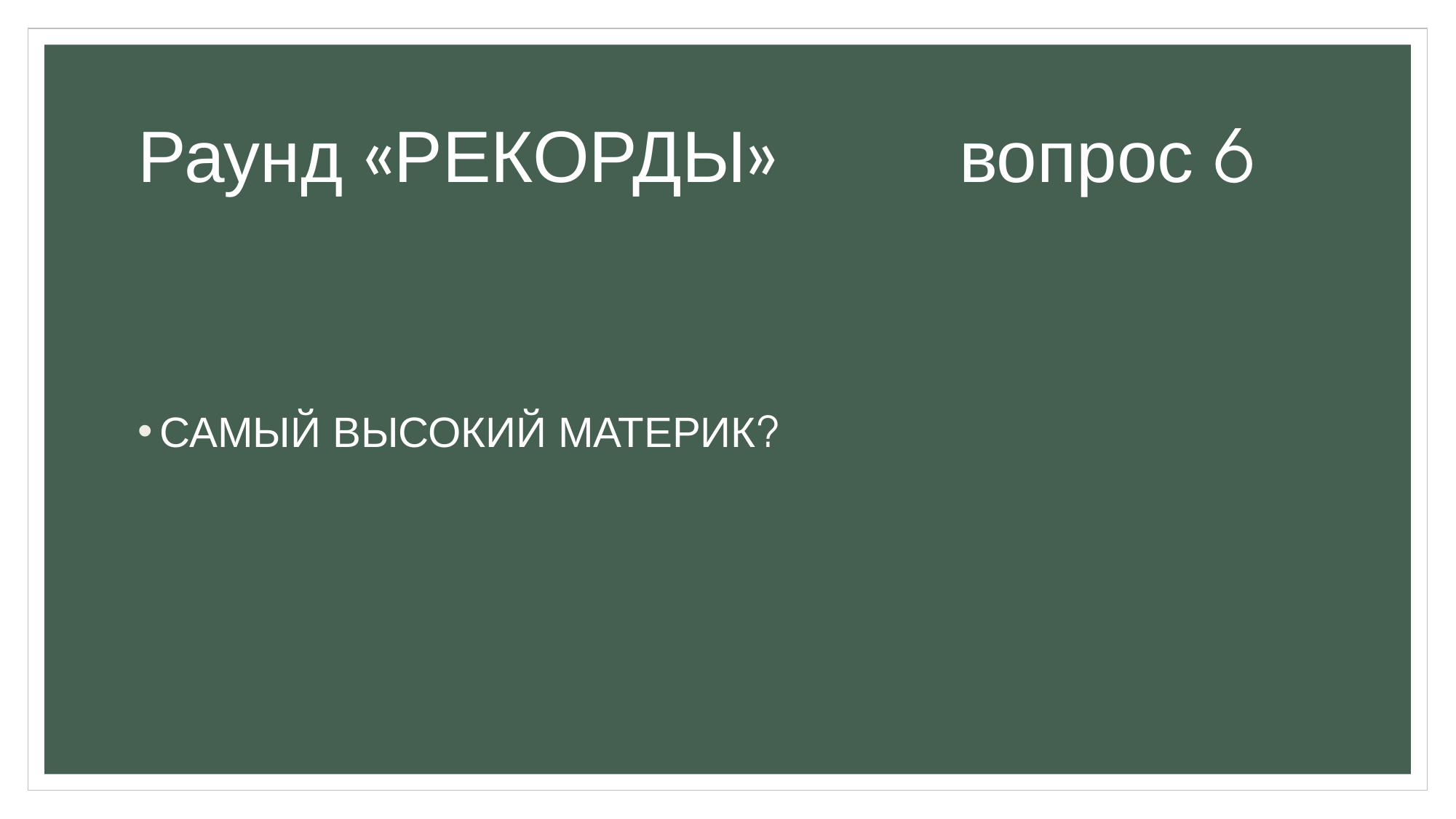

# Раунд «РЕКОРДЫ»         вопрос 6
САМЫЙ ВЫСОКИЙ МАТЕРИК?